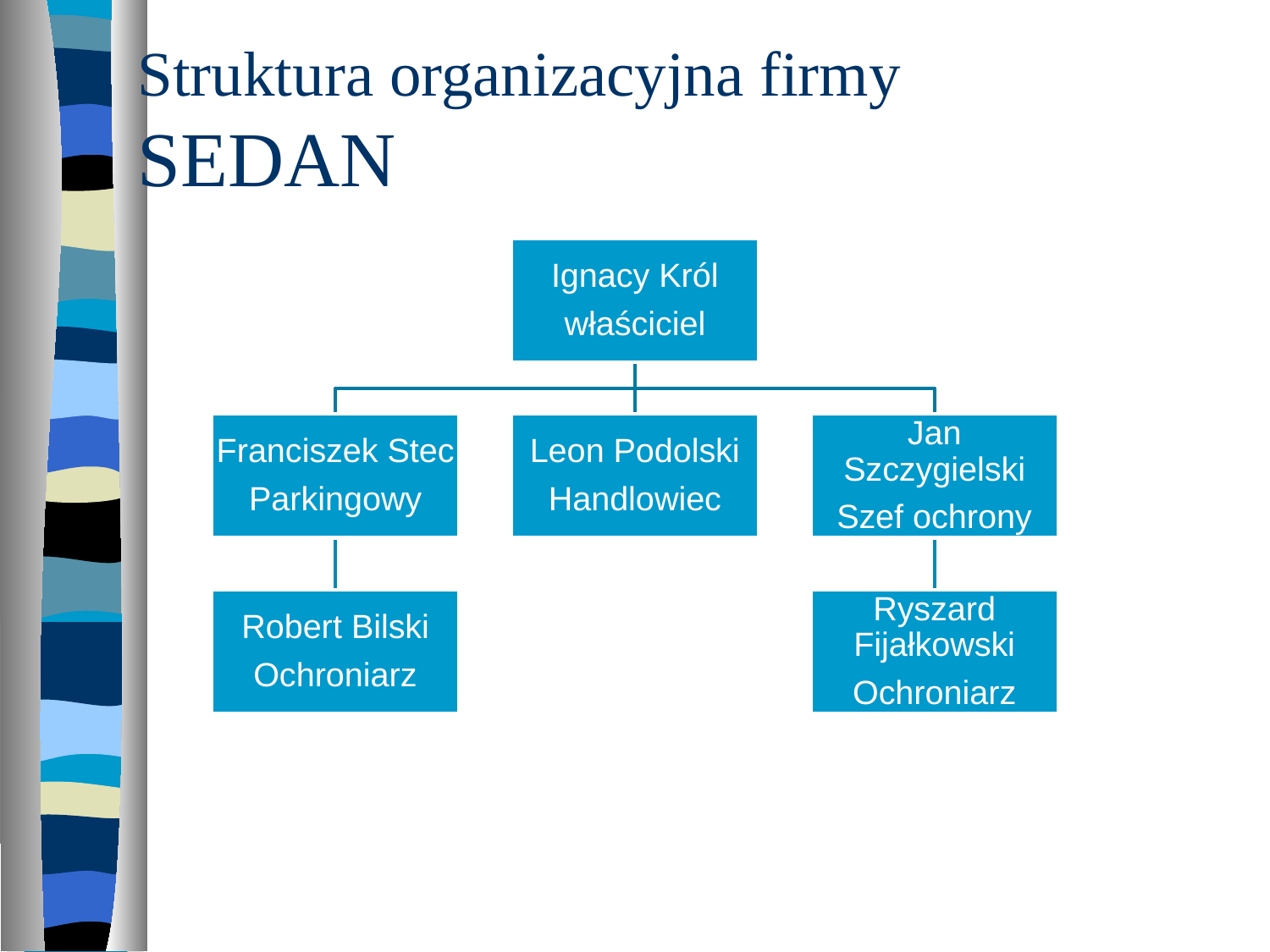

# Struktura organizacyjna firmy SEDAN
Ignacy Król
właściciel
Franciszek Stec
Parkingowy
Robert Bilski
Ochroniarz
Leon Podolski
Handlowiec
Jan Szczygielski
Szef ochrony
Ryszard Fijałkowski
Ochroniarz